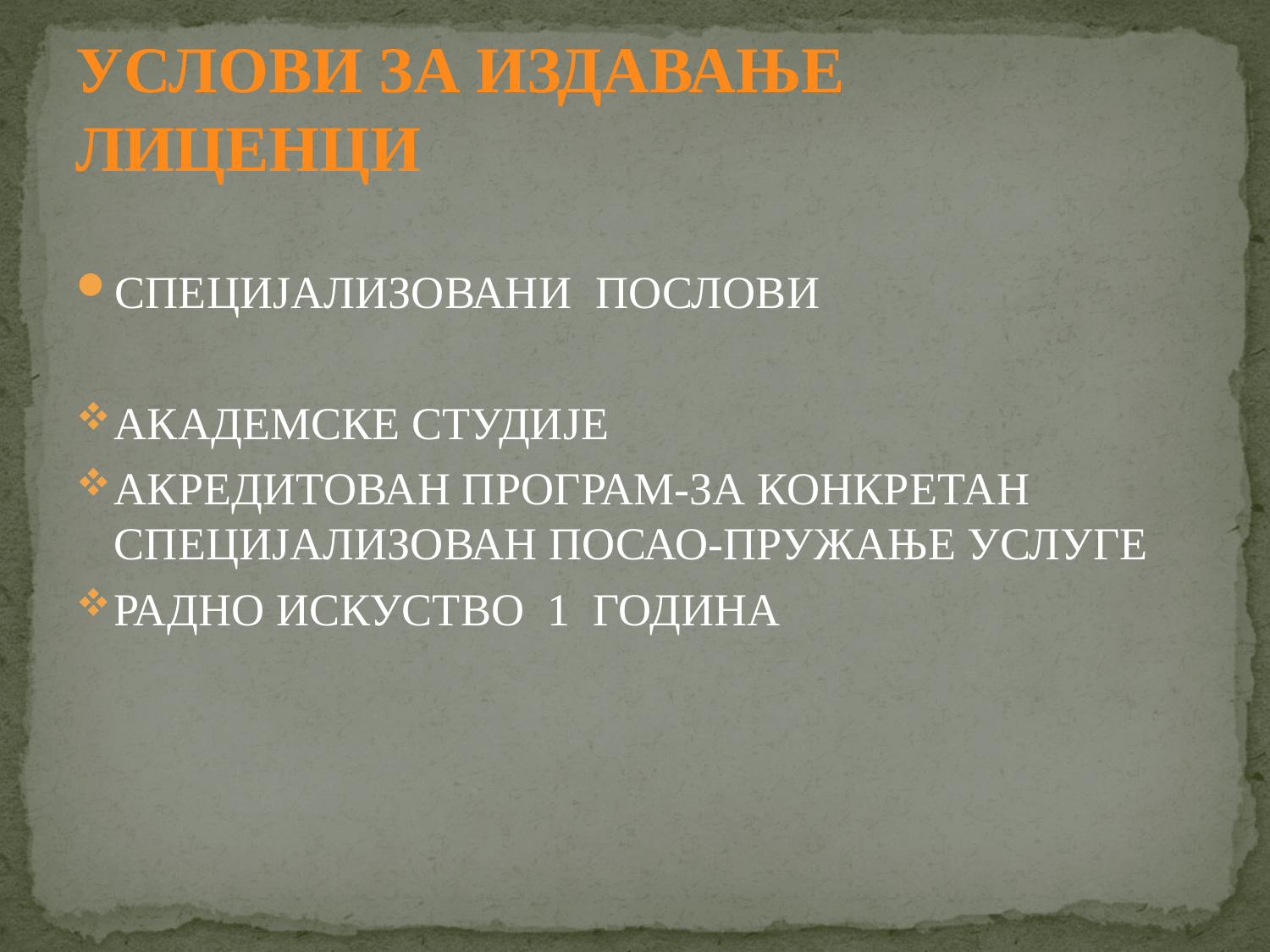

# УСЛОВИ ЗА ИЗДАВАЊЕ ЛИЦЕНЦИ
СПЕЦИЈАЛИЗОВАНИ  ПОСЛОВИ

АКАДЕМСКЕ СТУДИЈЕ
АКРЕДИТОВАН ПРОГРАМ-ЗА КОНКРЕТАН СПЕЦИЈАЛИЗОВАН ПОСАО-ПРУЖАЊЕ УСЛУГЕ
РАДНО ИСКУСТВО  1  ГОДИНА